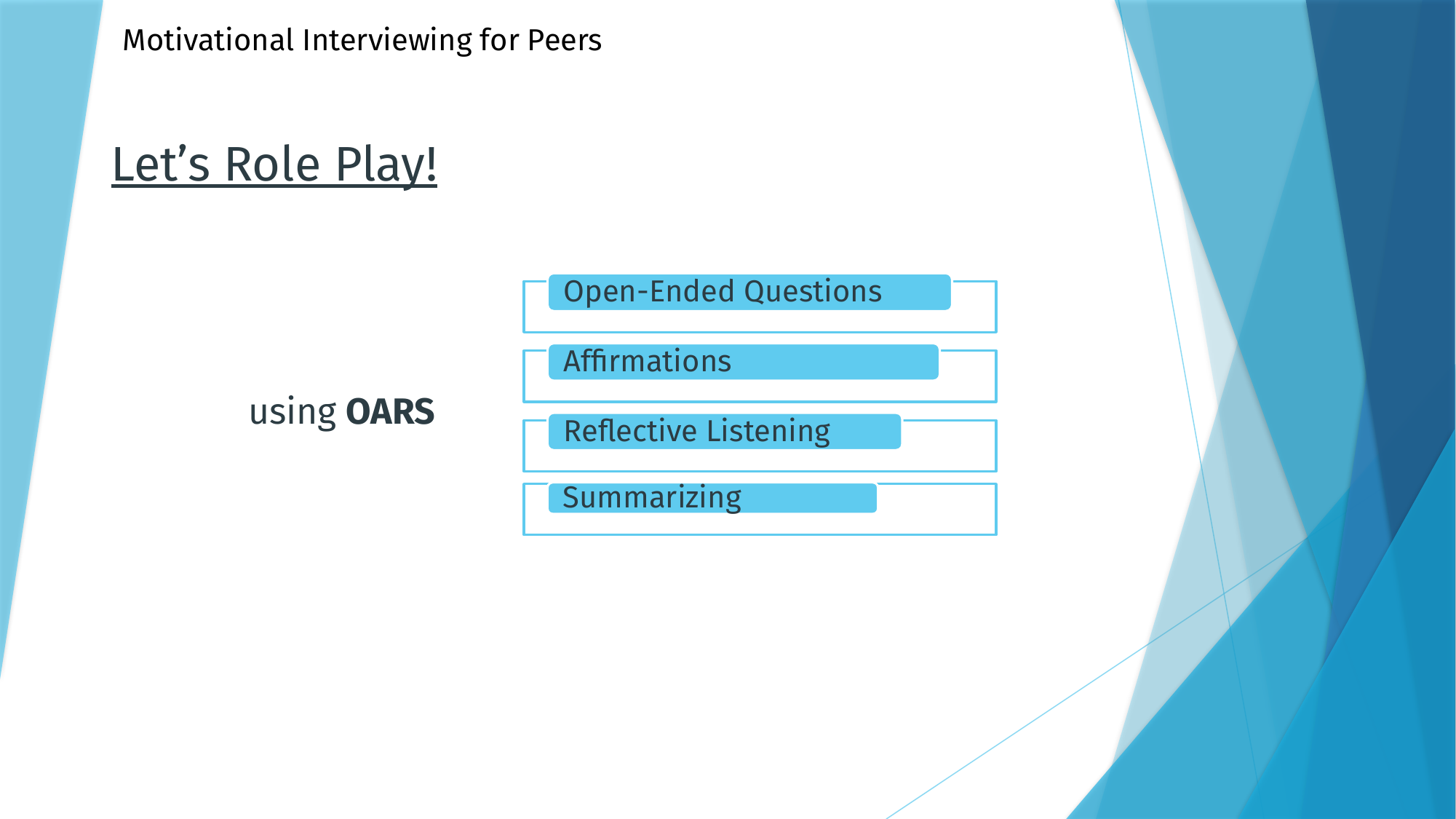

Motivational Interviewing for Peers
# Let’s Role Play!

Open-Ended Questions

Affirmations

Reflective Listening
Summarizing
using OARS